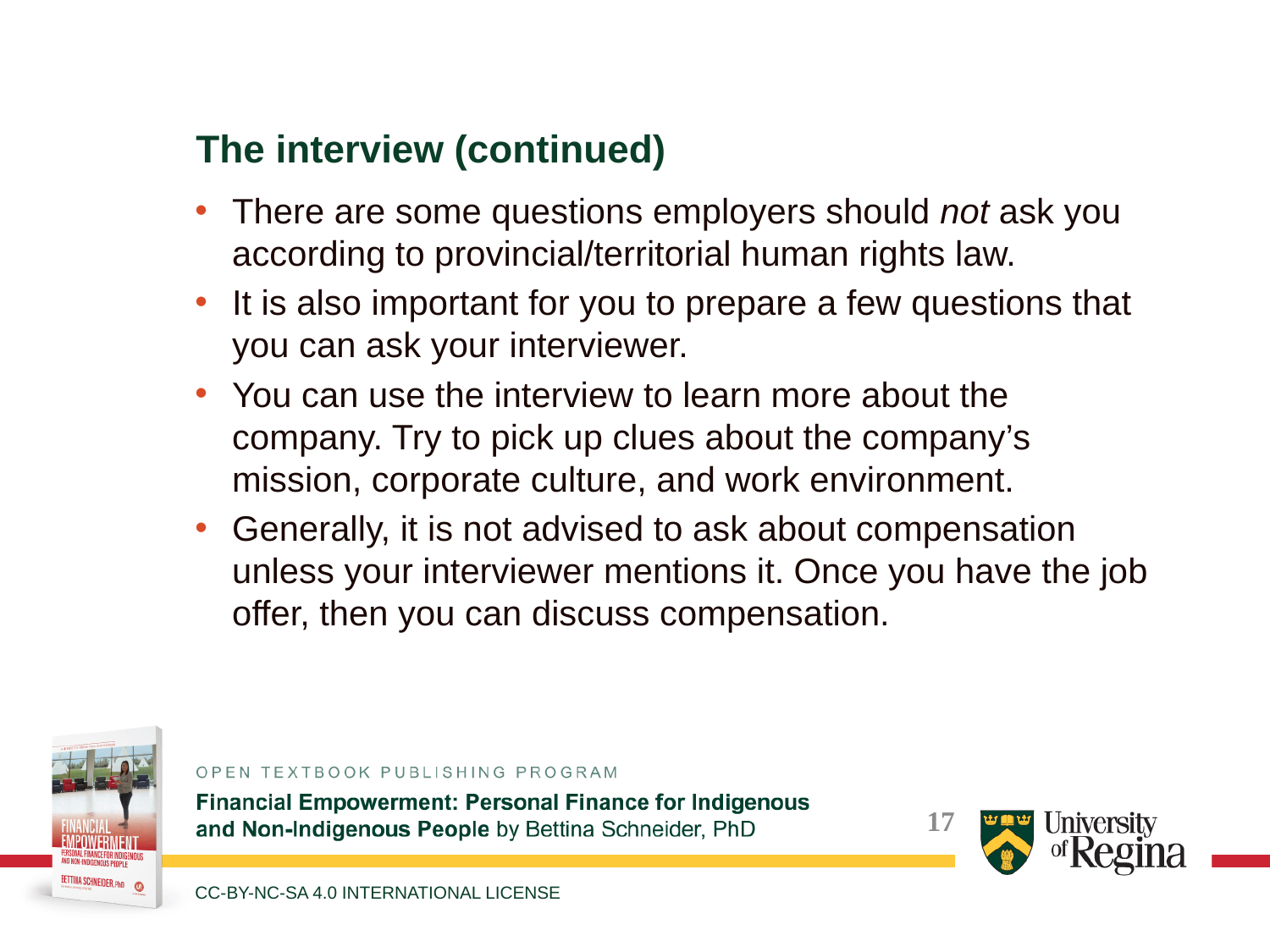

The interview (continued)
There are some questions employers should not ask you according to provincial/territorial human rights law.
It is also important for you to prepare a few questions that you can ask your interviewer.
You can use the interview to learn more about the company. Try to pick up clues about the company’s mission, corporate culture, and work environment.
Generally, it is not advised to ask about compensation unless your interviewer mentions it. Once you have the job offer, then you can discuss compensation.
CC-BY-NC-SA 4.0 INTERNATIONAL LICENSE